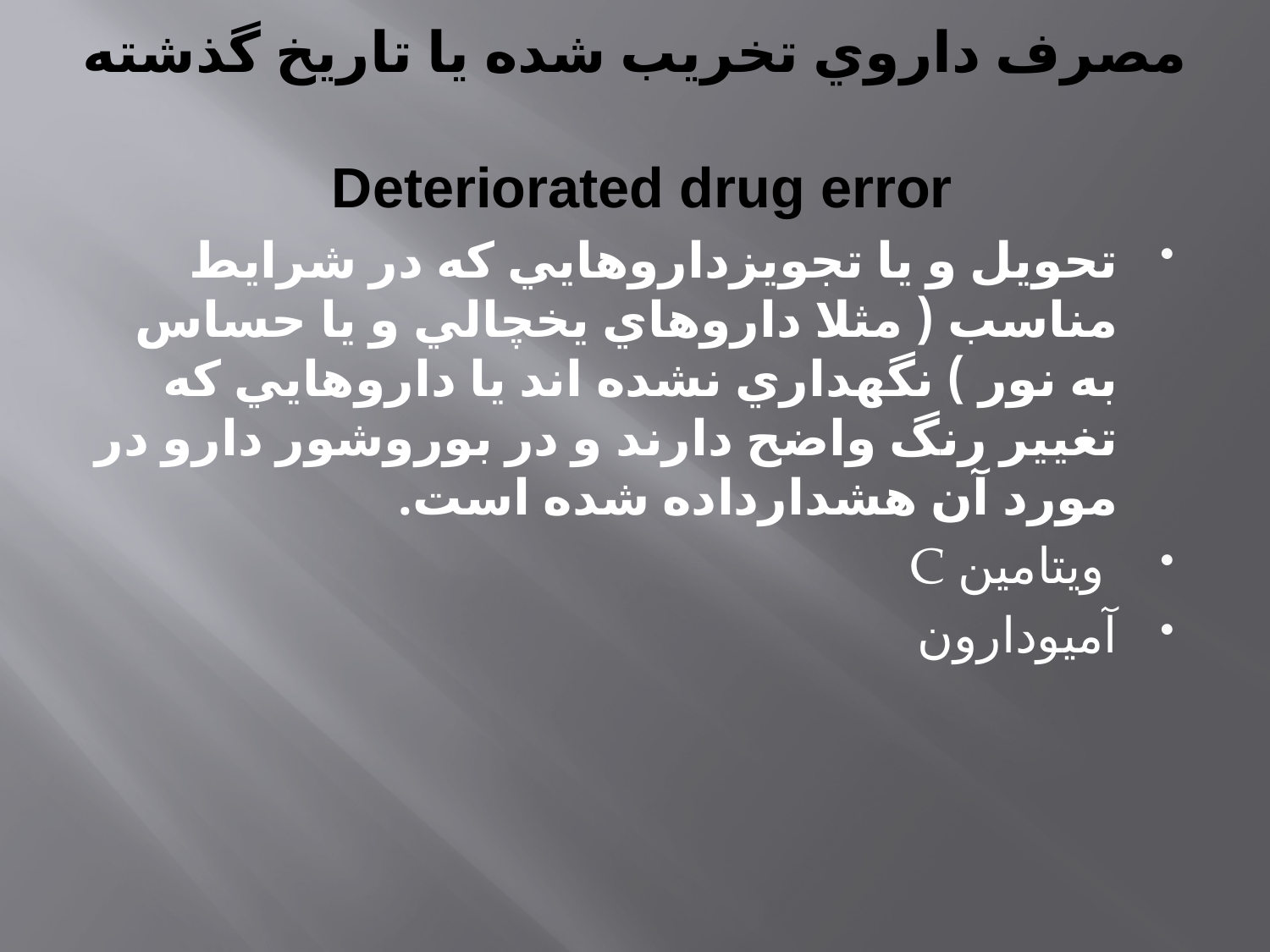

# ﻣﺼﺮف داروي ﺗﺨﺮﻳﺐ ﺷﺪه ﻳﺎ ﺗﺎرﻳﺦ ﮔﺬﺷﺘﻪ Deteriorated drug error
ﺗﺤﻮﻳﻞ و ﻳﺎ ﺗﺠﻮﻳﺰداروﻫﺎﻳﻲ ﻛﻪ در ﺷﺮاﻳﻂ ﻣﻨﺎﺳﺐ ( ﻣﺜﻼ داروﻫﺎي ﻳﺨﭽﺎﻟﻲ و ﻳﺎ ﺣﺴﺎس ﺑﻪ ﻧﻮر ) ﻧﮕﻬﺪاري ﻧﺸﺪه اﻧﺪ ﻳﺎ داروﻫﺎﻳﻲ ﻛﻪ ﺗﻐﻴﻴﺮ رﻧﮓ واﺿﺢ دارﻧﺪ و در ﺑﻮروﺷﻮر دارو در ﻣﻮرد آن ﻫﺸﺪارداده ﺷﺪه اﺳﺖ.
 ویتامین C
آمیودارون